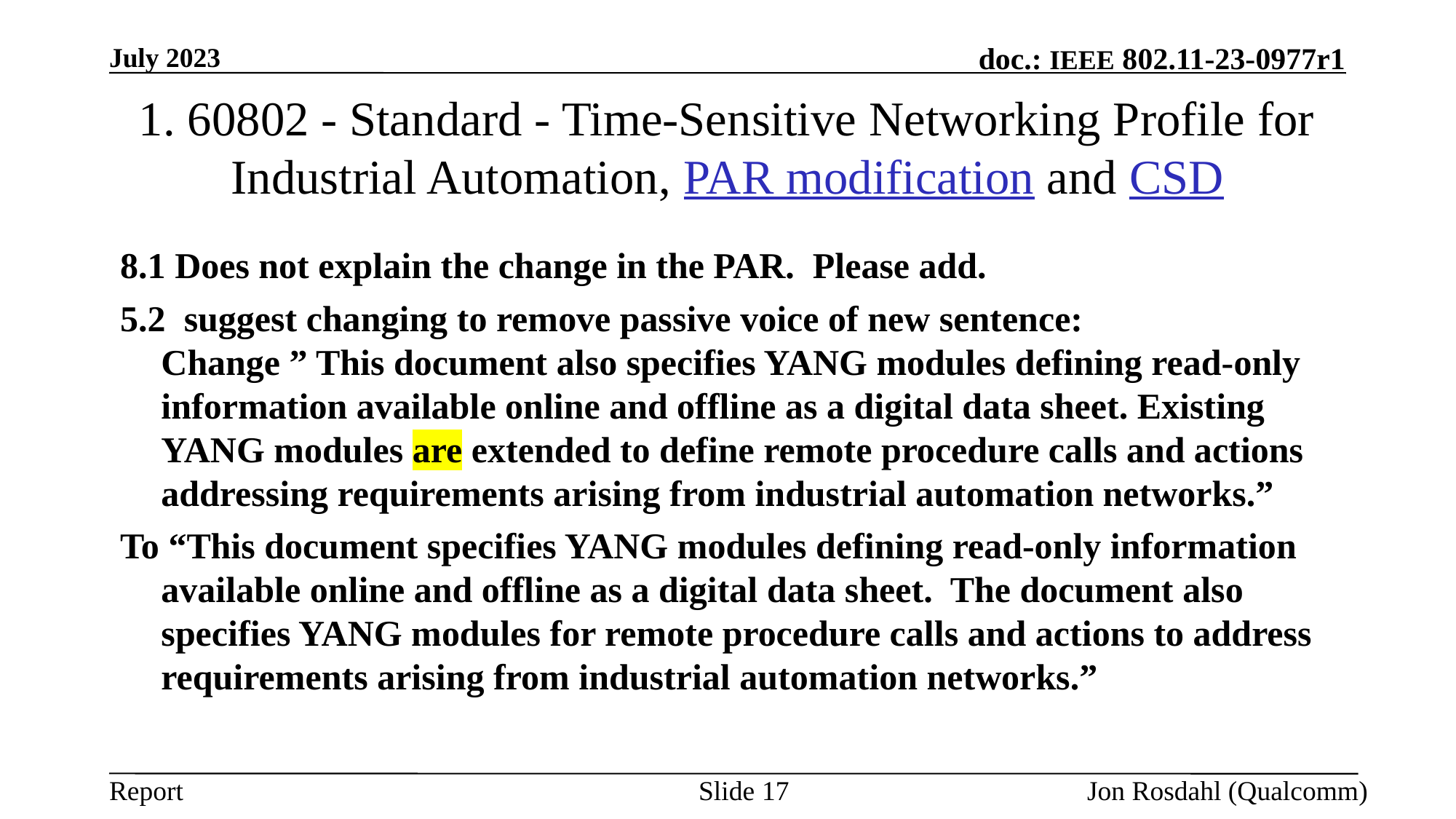

July 2023
# 1. 60802 - Standard - Time-Sensitive Networking Profile for Industrial Automation, PAR modification and CSD
8.1 Does not explain the change in the PAR.  Please add.
5.2  suggest changing to remove passive voice of new sentence:
Change ” This document also specifies YANG modules defining read-only information available online and offline as a digital data sheet. Existing YANG modules are extended to define remote procedure calls and actions addressing requirements arising from industrial automation networks.”
To “This document specifies YANG modules defining read-only information available online and offline as a digital data sheet.  The document also specifies YANG modules for remote procedure calls and actions to address requirements arising from industrial automation networks.”
Slide 17
Jon Rosdahl (Qualcomm)